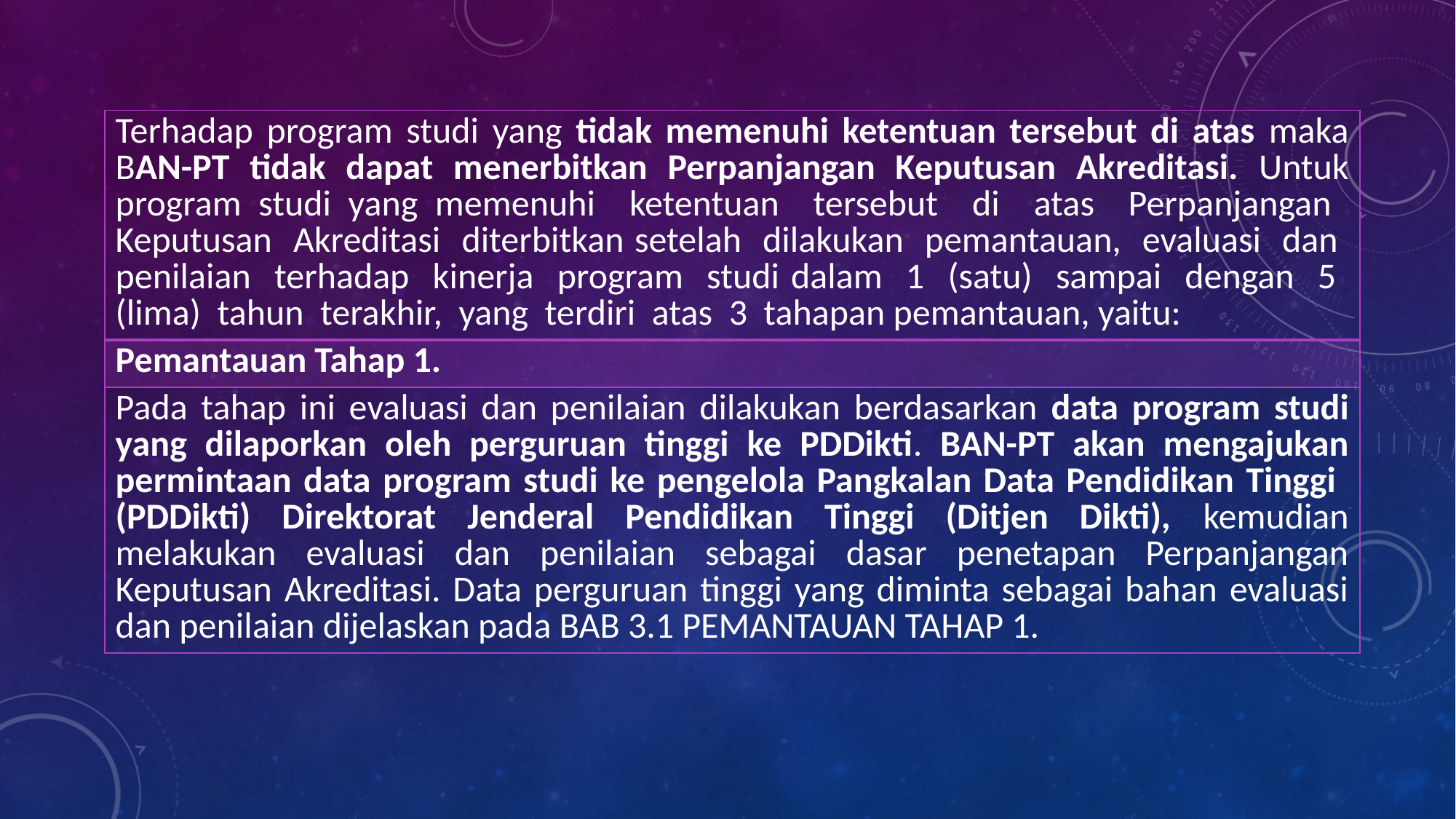

| Terhadap program studi yang tidak memenuhi ketentuan tersebut di atas maka BAN-PT tidak dapat menerbitkan Perpanjangan Keputusan Akreditasi. Untuk program studi yang memenuhi ketentuan tersebut di atas Perpanjangan Keputusan Akreditasi diterbitkan setelah dilakukan pemantauan, evaluasi dan penilaian terhadap kinerja program studi dalam 1 (satu) sampai dengan 5 (lima) tahun terakhir, yang terdiri atas 3 tahapan pemantauan, yaitu: |
| --- |
| Pemantauan Tahap 1. |
| Pada tahap ini evaluasi dan penilaian dilakukan berdasarkan data program studi yang dilaporkan oleh perguruan tinggi ke PDDikti. BAN-PT akan mengajukan permintaan data program studi ke pengelola Pangkalan Data Pendidikan Tinggi (PDDikti) Direktorat Jenderal Pendidikan Tinggi (Ditjen Dikti), kemudian melakukan evaluasi dan penilaian sebagai dasar penetapan Perpanjangan Keputusan Akreditasi. Data perguruan tinggi yang diminta sebagai bahan evaluasi dan penilaian dijelaskan pada BAB 3.1 PEMANTAUAN TAHAP 1. |